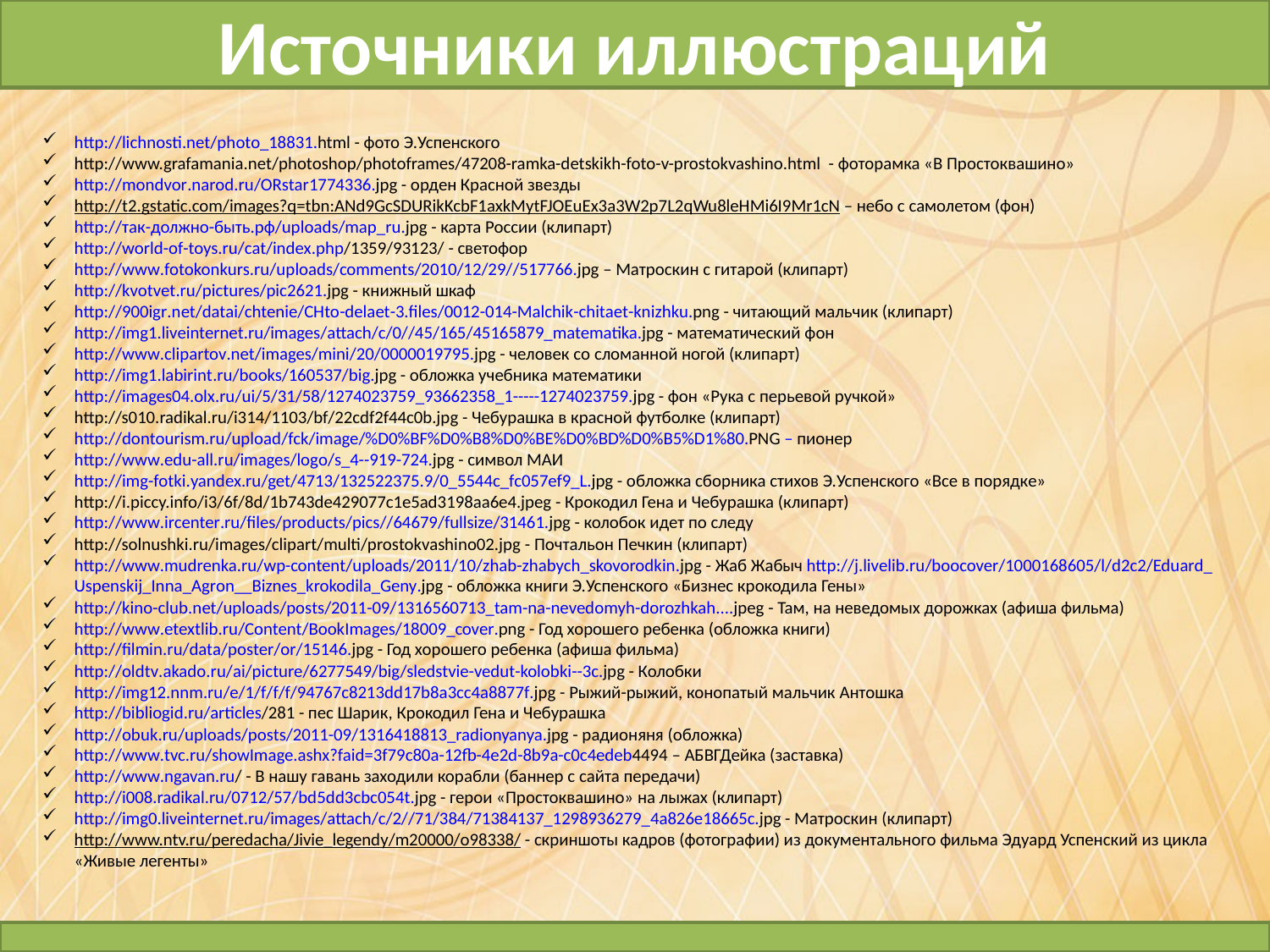

# Источники иллюстраций
http://lichnosti.net/photo_18831.html - фото Э.Успенского
http://www.grafamania.net/photoshop/photoframes/47208-ramka-detskikh-foto-v-prostokvashino.html  - фоторамка «В Простоквашино»
http://mondvor.narod.ru/ORstar1774336.jpg - орден Красной звезды
http://t2.gstatic.com/images?q=tbn:ANd9GcSDURikKcbF1axkMytFJOEuEx3a3W2p7L2qWu8leHMi6I9Mr1cN – небо с самолетом (фон)
http://так-должно-быть.рф/uploads/map_ru.jpg - карта России (клипарт)
http://world-of-toys.ru/cat/index.php/1359/93123/ - светофор
http://www.fotokonkurs.ru/uploads/comments/2010/12/29//517766.jpg – Матроскин с гитарой (клипарт)
http://kvotvet.ru/pictures/pic2621.jpg - книжный шкаф
http://900igr.net/datai/chtenie/CHto-delaet-3.files/0012-014-Malchik-chitaet-knizhku.png - читающий мальчик (клипарт)
http://img1.liveinternet.ru/images/attach/c/0//45/165/45165879_matematika.jpg - математический фон
http://www.clipartov.net/images/mini/20/0000019795.jpg - человек со сломанной ногой (клипарт)
http://img1.labirint.ru/books/160537/big.jpg - обложка учебника математики
http://images04.olx.ru/ui/5/31/58/1274023759_93662358_1-----1274023759.jpg - фон «Рука с перьевой ручкой»
http://s010.radikal.ru/i314/1103/bf/22cdf2f44c0b.jpg - Чебурашка в красной футболке (клипарт)
http://dontourism.ru/upload/fck/image/%D0%BF%D0%B8%D0%BE%D0%BD%D0%B5%D1%80.PNG – пионер
http://www.edu-all.ru/images/logo/s_4--919-724.jpg - символ МАИ
http://img-fotki.yandex.ru/get/4713/132522375.9/0_5544c_fc057ef9_L.jpg - обложка сборника стихов Э.Успенского «Все в порядке»
http://i.piccy.info/i3/6f/8d/1b743de429077c1e5ad3198aa6e4.jpeg - Крокодил Гена и Чебурашка (клипарт)
http://www.ircenter.ru/files/products/pics//64679/fullsize/31461.jpg - колобок идет по следу
http://solnushki.ru/images/clipart/multi/prostokvashino02.jpg - Почтальон Печкин (клипарт)
http://www.mudrenka.ru/wp-content/uploads/2011/10/zhab-zhabych_skovorodkin.jpg - Жаб Жабыч http://j.livelib.ru/boocover/1000168605/l/d2c2/Eduard_Uspenskij_Inna_Agron__Biznes_krokodila_Geny.jpg - обложка книги Э.Успенского «Бизнес крокодила Гены»
http://kino-club.net/uploads/posts/2011-09/1316560713_tam-na-nevedomyh-dorozhkah....jpeg - Там, на неведомых дорожках (афиша фильма)
http://www.etextlib.ru/Content/BookImages/18009_cover.png - Год хорошего ребенка (обложка книги)
http://filmin.ru/data/poster/or/15146.jpg - Год хорошего ребенка (афиша фильма)
http://oldtv.akado.ru/ai/picture/6277549/big/sledstvie-vedut-kolobki--3c.jpg - Колобки
http://img12.nnm.ru/e/1/f/f/f/94767c8213dd17b8a3cc4a8877f.jpg - Рыжий-рыжий, конопатый мальчик Антошка
http://bibliogid.ru/articles/281 - пес Шарик, Крокодил Гена и Чебурашка
http://obuk.ru/uploads/posts/2011-09/1316418813_radionyanya.jpg - радионяня (обложка)
http://www.tvc.ru/showImage.ashx?faid=3f79c80a-12fb-4e2d-8b9a-c0c4edeb4494 – АБВГДейка (заставка)
http://www.ngavan.ru/ - В нашу гавань заходили корабли (баннер с сайта передачи)
http://i008.radikal.ru/0712/57/bd5dd3cbc054t.jpg - герои «Простоквашино» на лыжах (клипарт)
http://img0.liveinternet.ru/images/attach/c/2//71/384/71384137_1298936279_4a826e18665c.jpg - Матроскин (клипарт)
http://www.ntv.ru/peredacha/Jivie_legendy/m20000/o98338/ - скриншоты кадров (фотографии) из документального фильма Эдуард Успенский из цикла «Живые легенты»